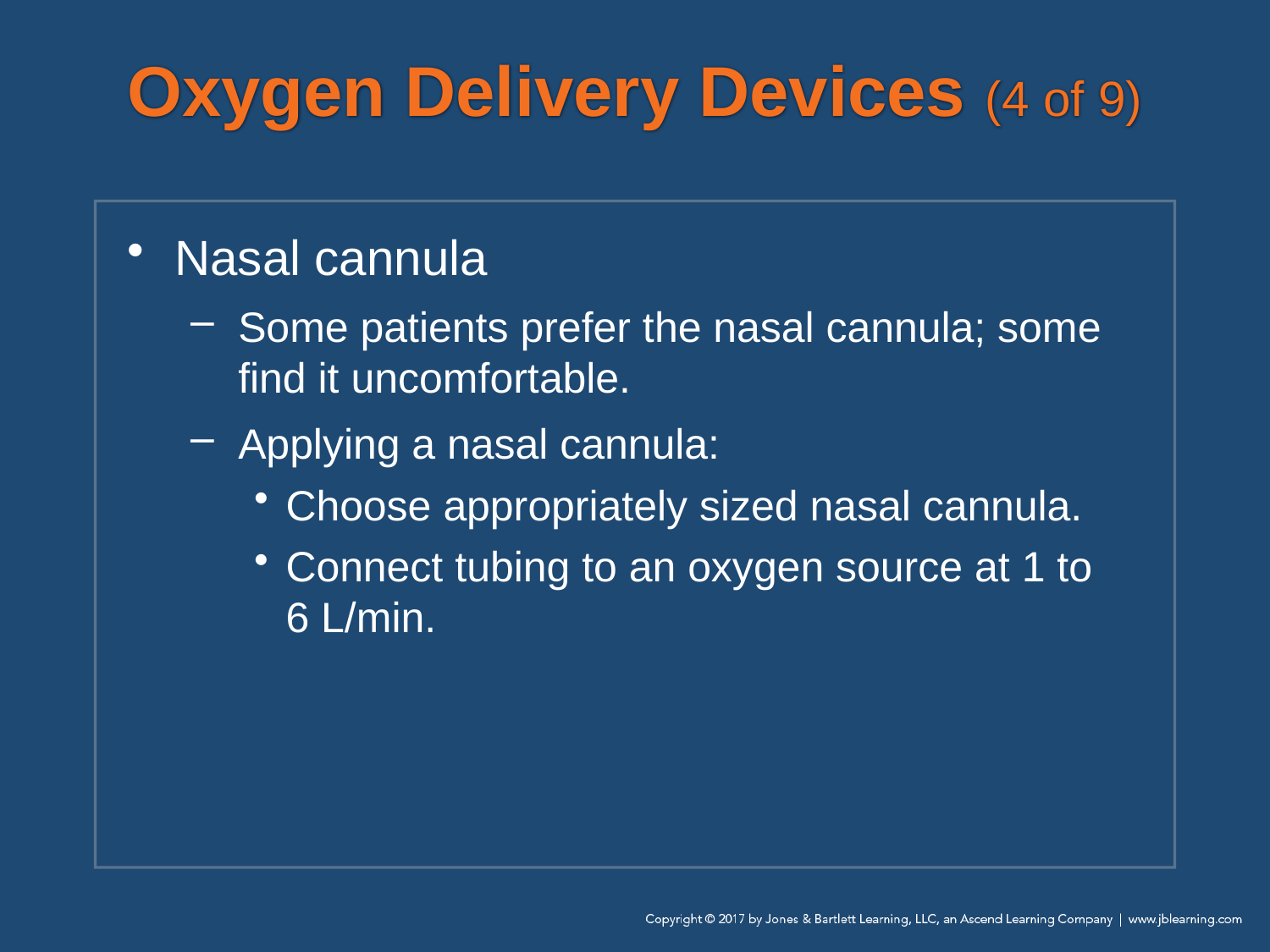

# Oxygen Delivery Devices (4 of 9)
Nasal cannula
Some patients prefer the nasal cannula; some find it uncomfortable.
Applying a nasal cannula:
Choose appropriately sized nasal cannula.
Connect tubing to an oxygen source at 1 to
6 L/min.